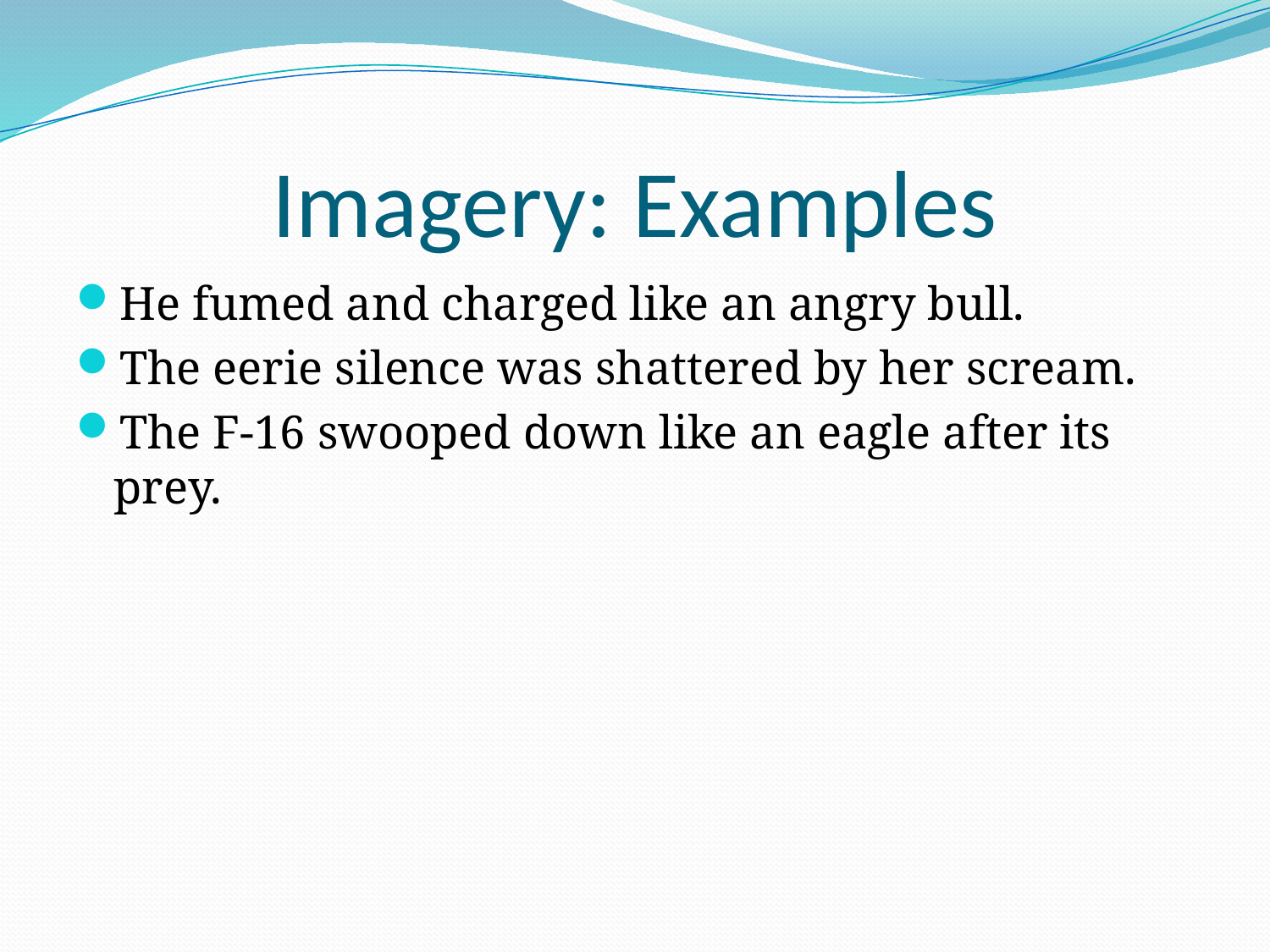

# Imagery: Examples
He fumed and charged like an angry bull.
The eerie silence was shattered by her scream.
The F-16 swooped down like an eagle after its prey.